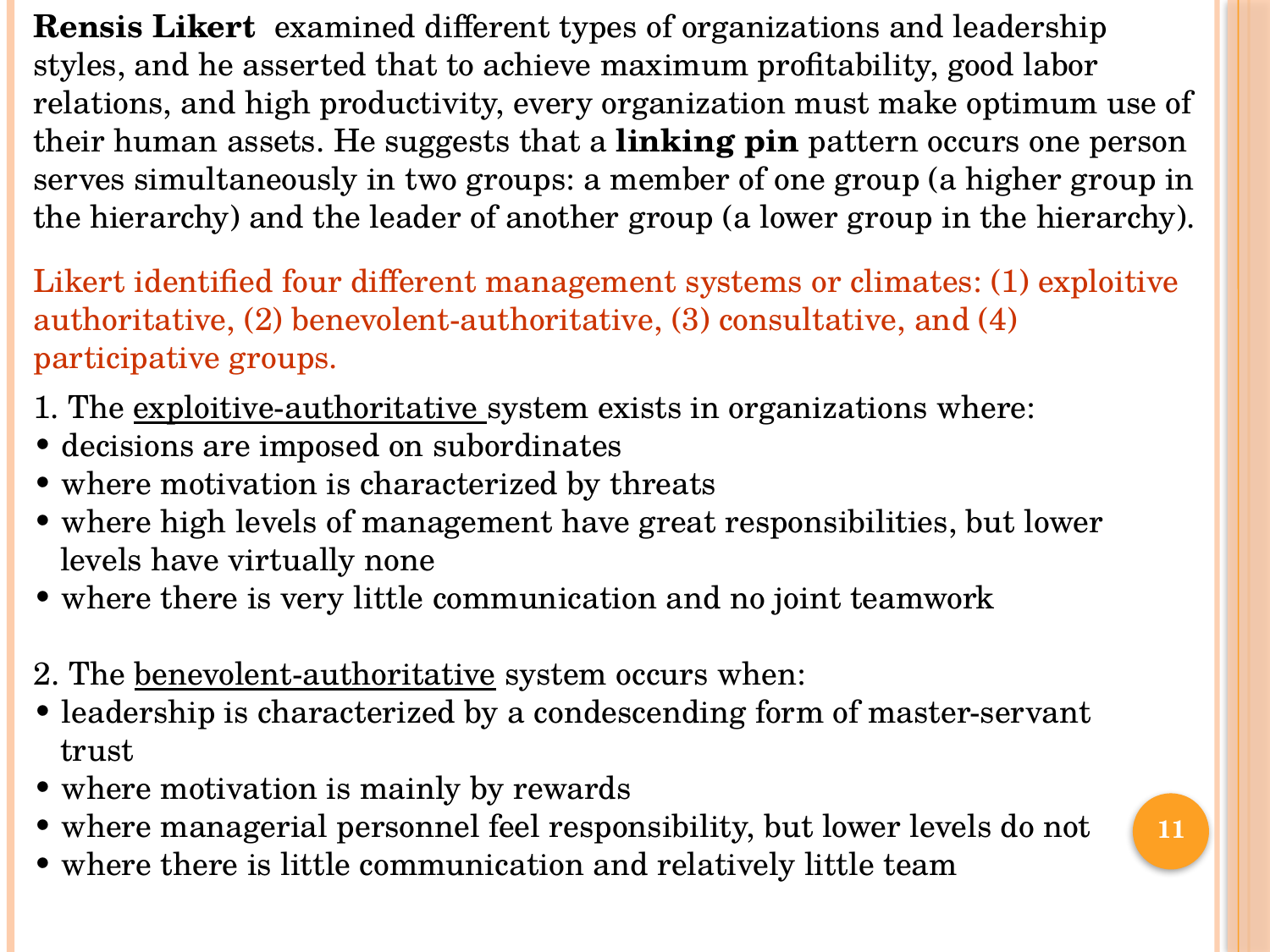

Rensis Likert  examined different types of organizations and leadership styles, and he asserted that to achieve maximum profitability, good labor relations, and high productivity, every organization must make optimum use of their human assets. He suggests that a linking pin pattern occurs one person serves simultaneously in two groups: a member of one group (a higher group in the hierarchy) and the leader of another group (a lower group in the hierarchy).
Likert identified four different management systems or climates: (1) exploitive authoritative, (2) benevolent-authoritative, (3) consultative, and (4) participative groups.
1. The exploitive-authoritative system exists in organizations where:
• decisions are imposed on subordinates
• where motivation is characterized by threats
• where high levels of management have great responsibilities, but lower
   levels have virtually none
• where there is very little communication and no joint teamwork

2. The benevolent-authoritative system occurs when:
• leadership is characterized by a condescending form of master-servant
   trust
• where motivation is mainly by rewards
• where managerial personnel feel responsibility, but lower levels do not
• where there is little communication and relatively little team
11